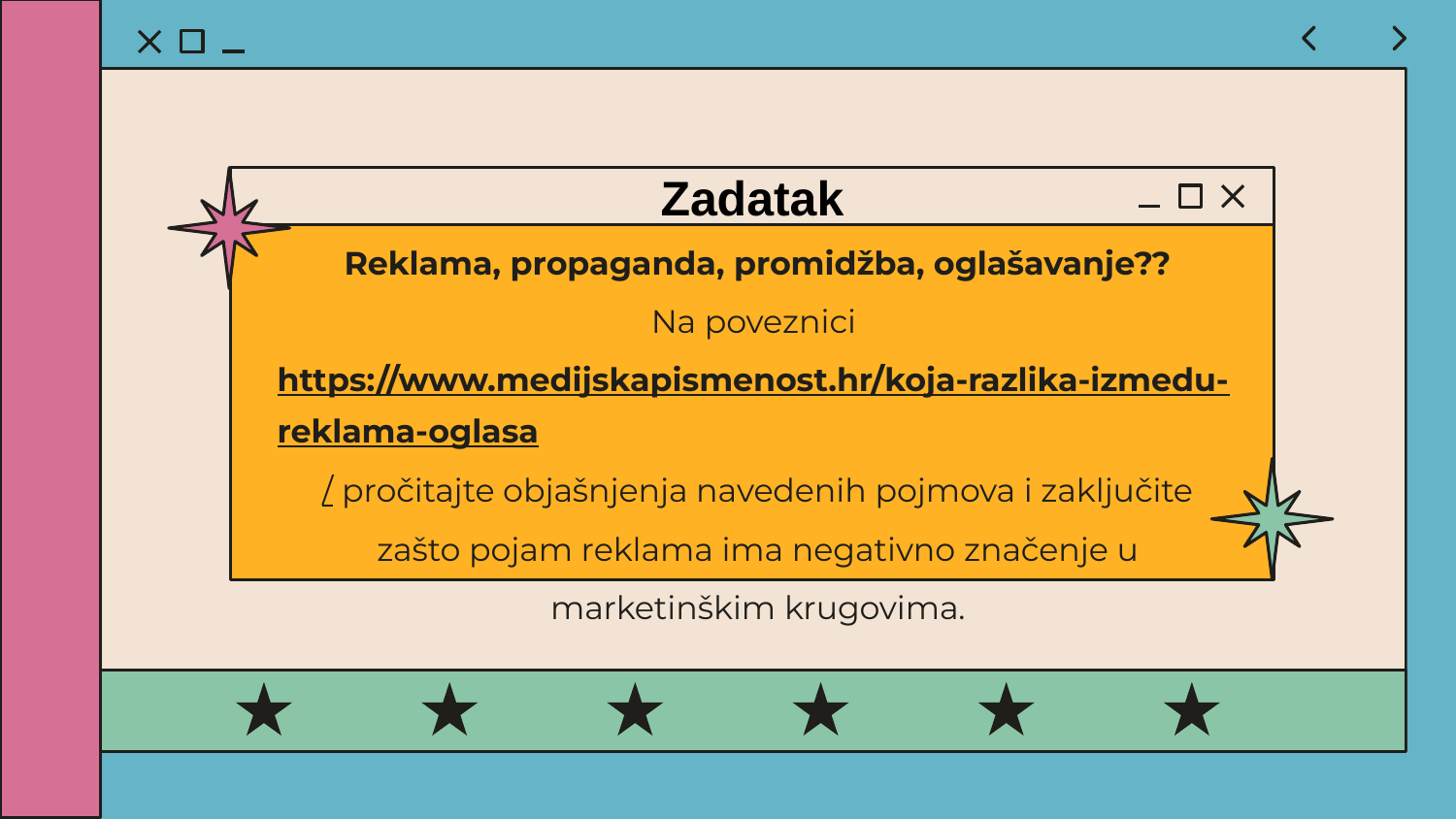

Zadatak

Reklama, propaganda, promidžba, oglašavanje??
Na poveznici https://www.medijskapismenost.hr/koja-razlika-izmedu-reklama-oglasa/ pročitajte objašnjenja navedenih pojmova i zaključite zašto pojam reklama ima negativno značenje u marketinškim krugovima.